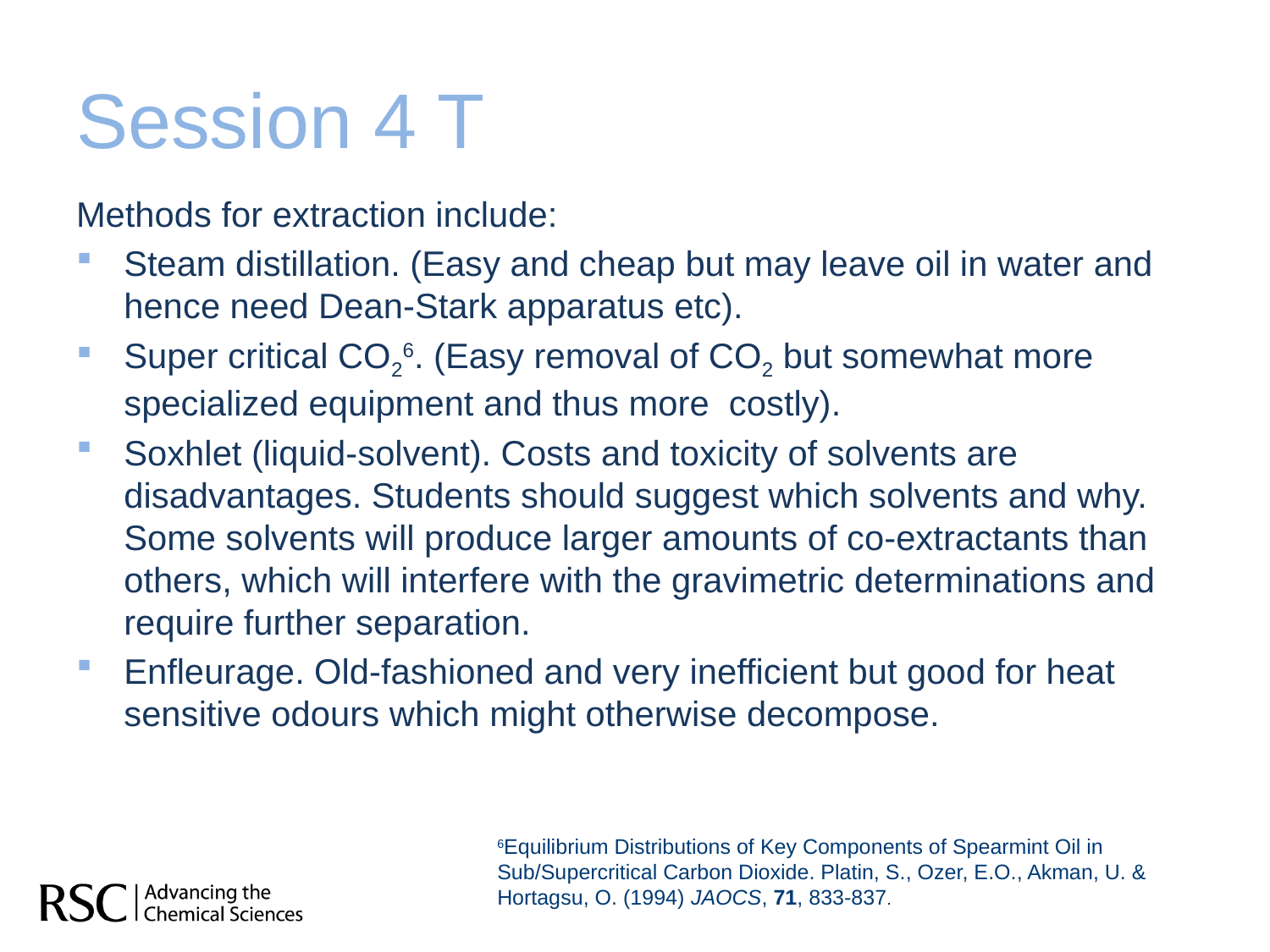

# Session 4 T
Methods for extraction include:
Steam distillation. (Easy and cheap but may leave oil in water and hence need Dean-Stark apparatus etc).
Super critical CO26. (Easy removal of CO2 but somewhat more specialized equipment and thus more  costly).
Soxhlet (liquid-solvent). Costs and toxicity of solvents are disadvantages. Students should suggest which solvents and why. Some solvents will produce larger amounts of co-extractants than others, which will interfere with the gravimetric determinations and require further separation.
Enfleurage. Old-fashioned and very inefficient but good for heat sensitive odours which might otherwise decompose.
6Equilibrium Distributions of Key Components of Spearmint Oil in Sub/Supercritical Carbon Dioxide. Platin, S., Ozer, E.O., Akman, U. & Hortagsu, O. (1994) JAOCS, 71, 833-837.